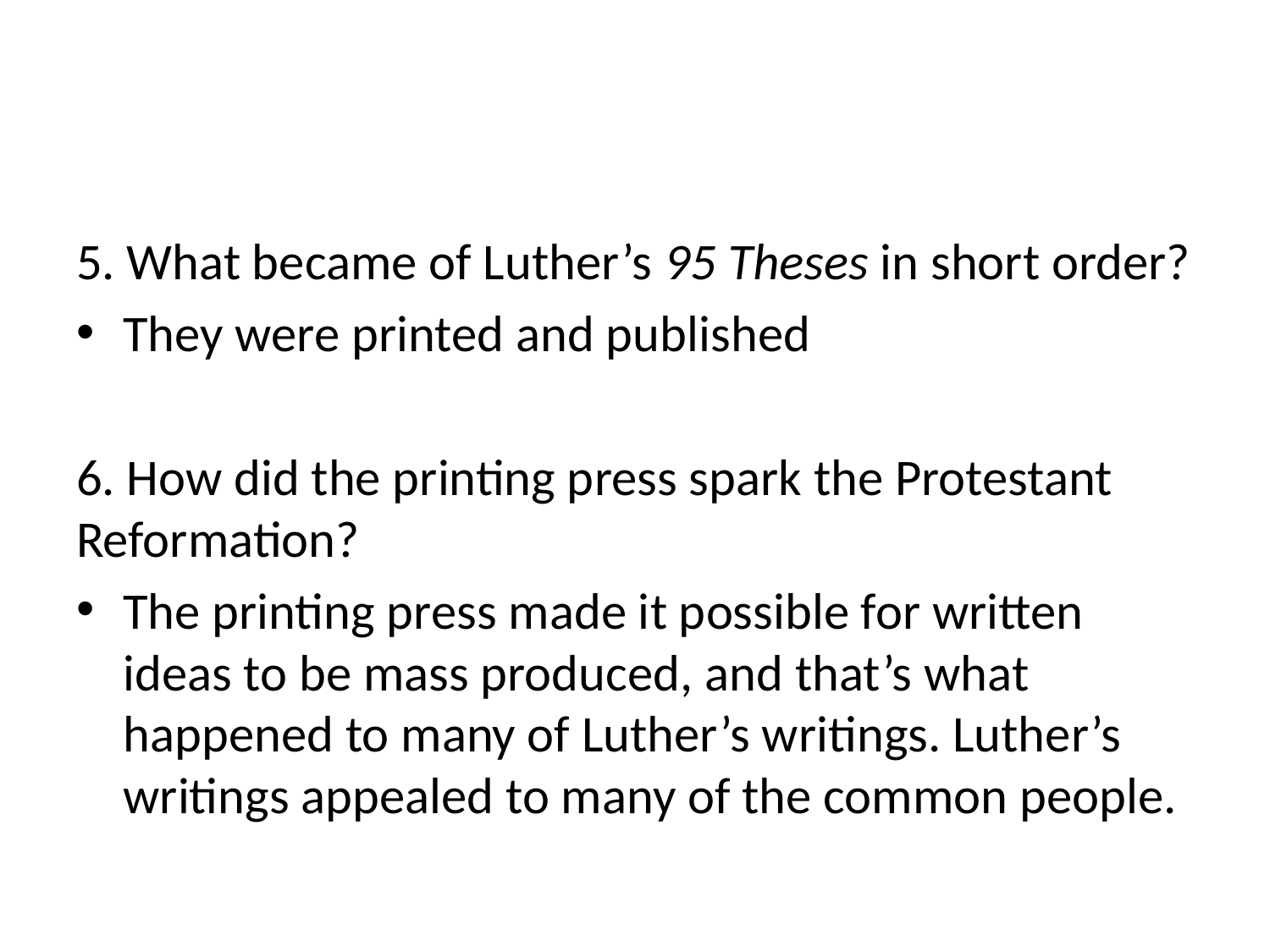

#
5. What became of Luther’s 95 Theses in short order?
They were printed and published

6. How did the printing press spark the Protestant Reformation?
The printing press made it possible for written ideas to be mass produced, and that’s what happened to many of Luther’s writings. Luther’s writings appealed to many of the common people.